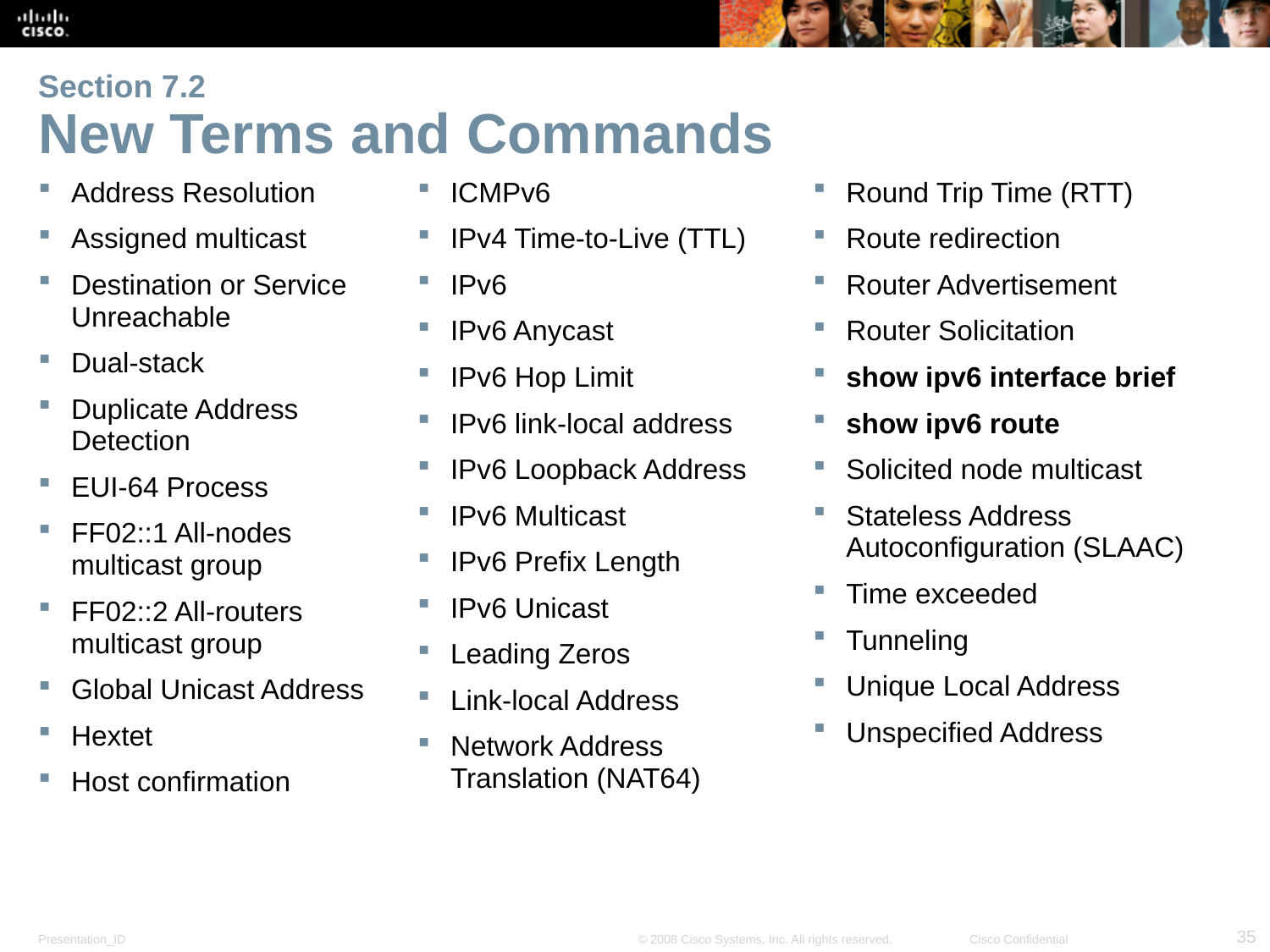

# Section 7.2 New Terms and Commands
Address Resolution
Assigned multicast
Destination or Service Unreachable
Dual-stack
Duplicate Address Detection
EUI-64 Process
FF02::1 All-nodes multicast group
FF02::2 All-routers multicast group
Global Unicast Address
Hextet
Host confirmation

ICMPv6
IPv4 Time-to-Live (TTL)
IPv6
IPv6 Anycast
IPv6 Hop Limit
IPv6 link-local address
IPv6 Loopback Address
IPv6 Multicast
IPv6 Prefix Length
IPv6 Unicast
Leading Zeros
Link-local Address
Network Address Translation (NAT64)

Round Trip Time (RTT)
Route redirection
Router Advertisement
Router Solicitation
show ipv6 interface brief
show ipv6 route
Solicited node multicast
Stateless Address Autoconfiguration (SLAAC)
Time exceeded
Tunneling
Unique Local Address
Unspecified Address